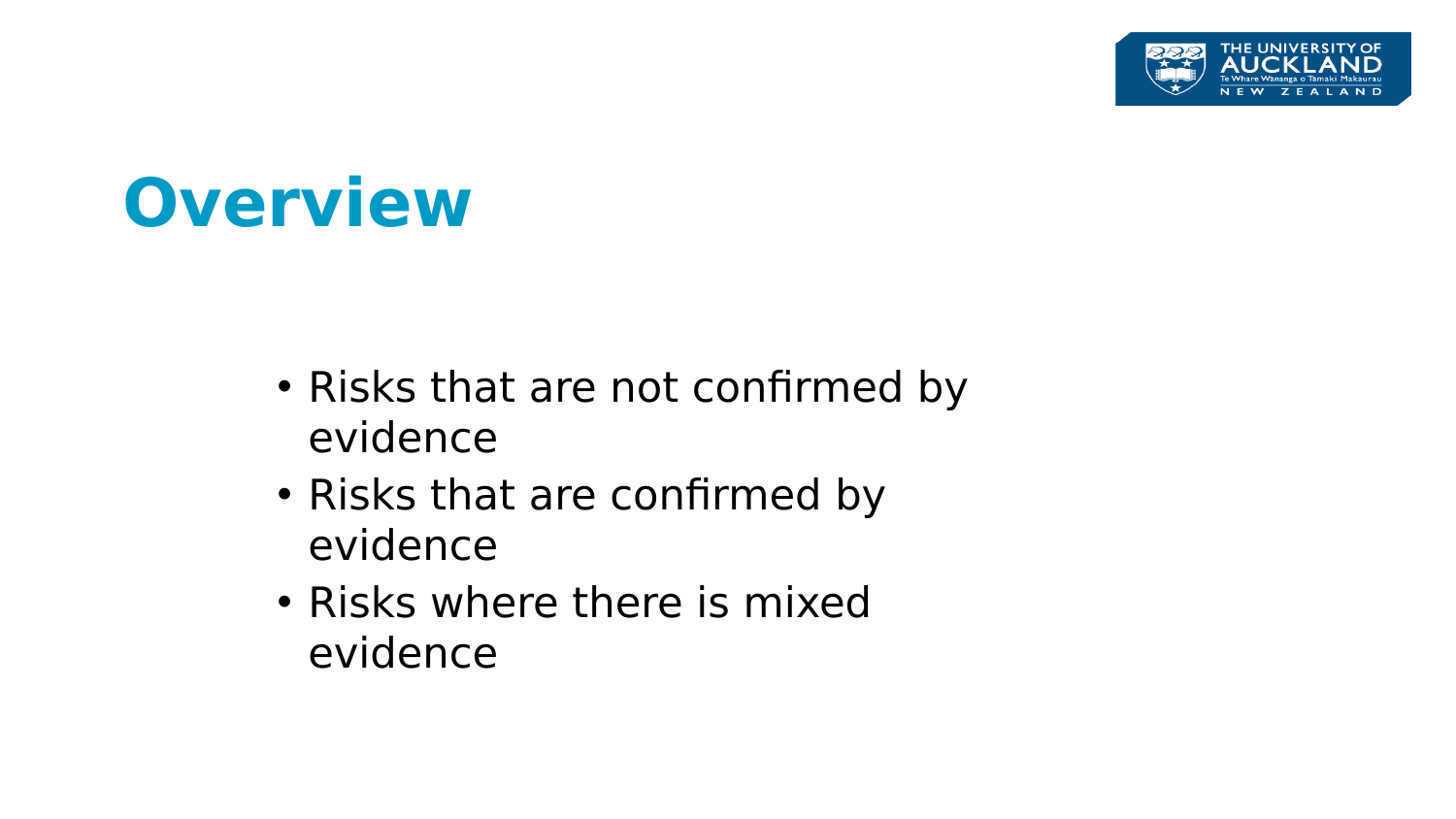

# Overview
Risks that are not confirmed by evidence
Risks that are confirmed by evidence
Risks where there is mixed evidence